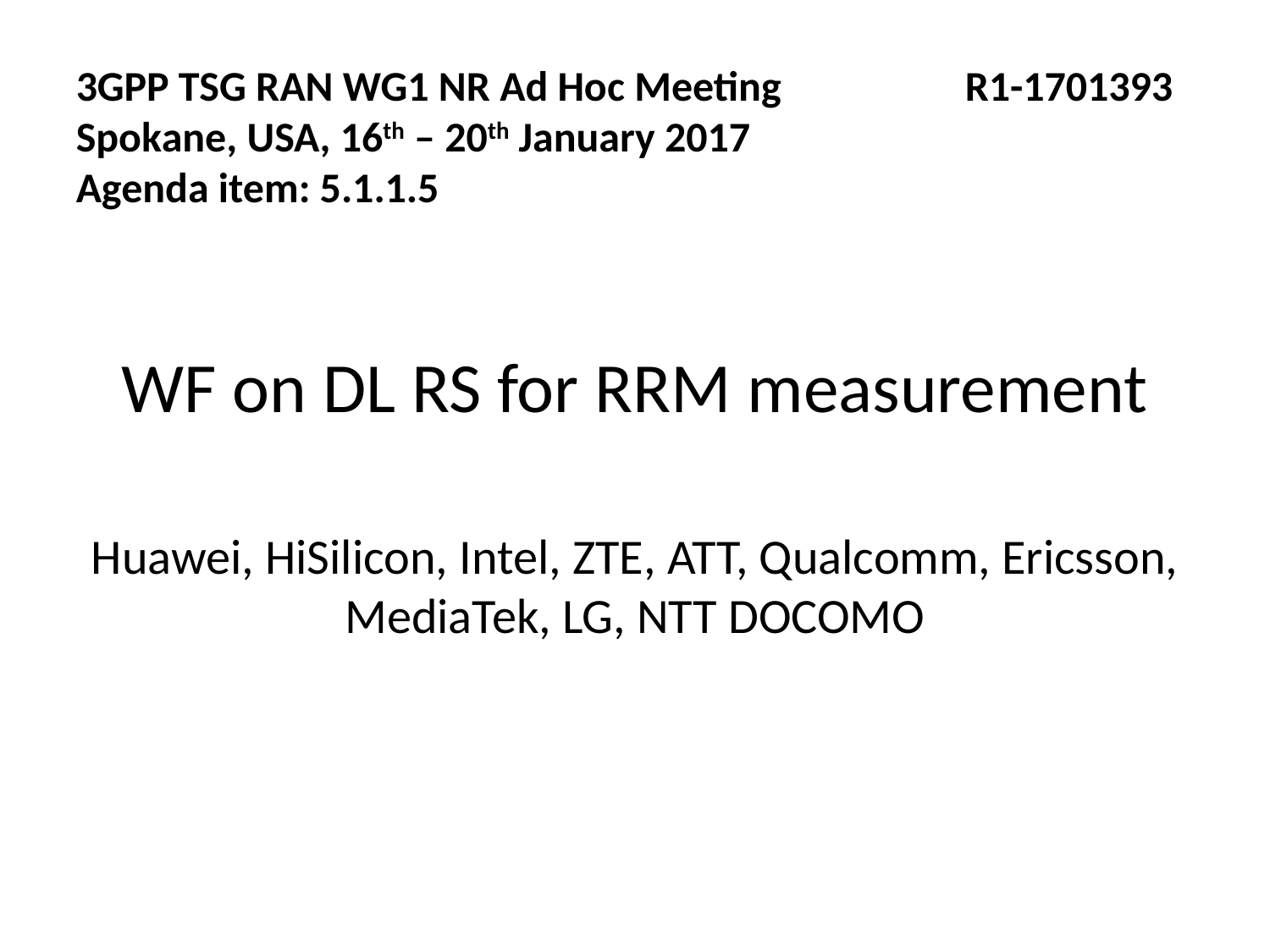

3GPP TSG RAN WG1 NR Ad Hoc Meeting		R1-1701393
Spokane, USA, 16th – 20th January 2017
Agenda item: 5.1.1.5
WF on DL RS for RRM measurement
Huawei, HiSilicon, Intel, ZTE, ATT, Qualcomm, Ericsson, MediaTek, LG, NTT DOCOMO